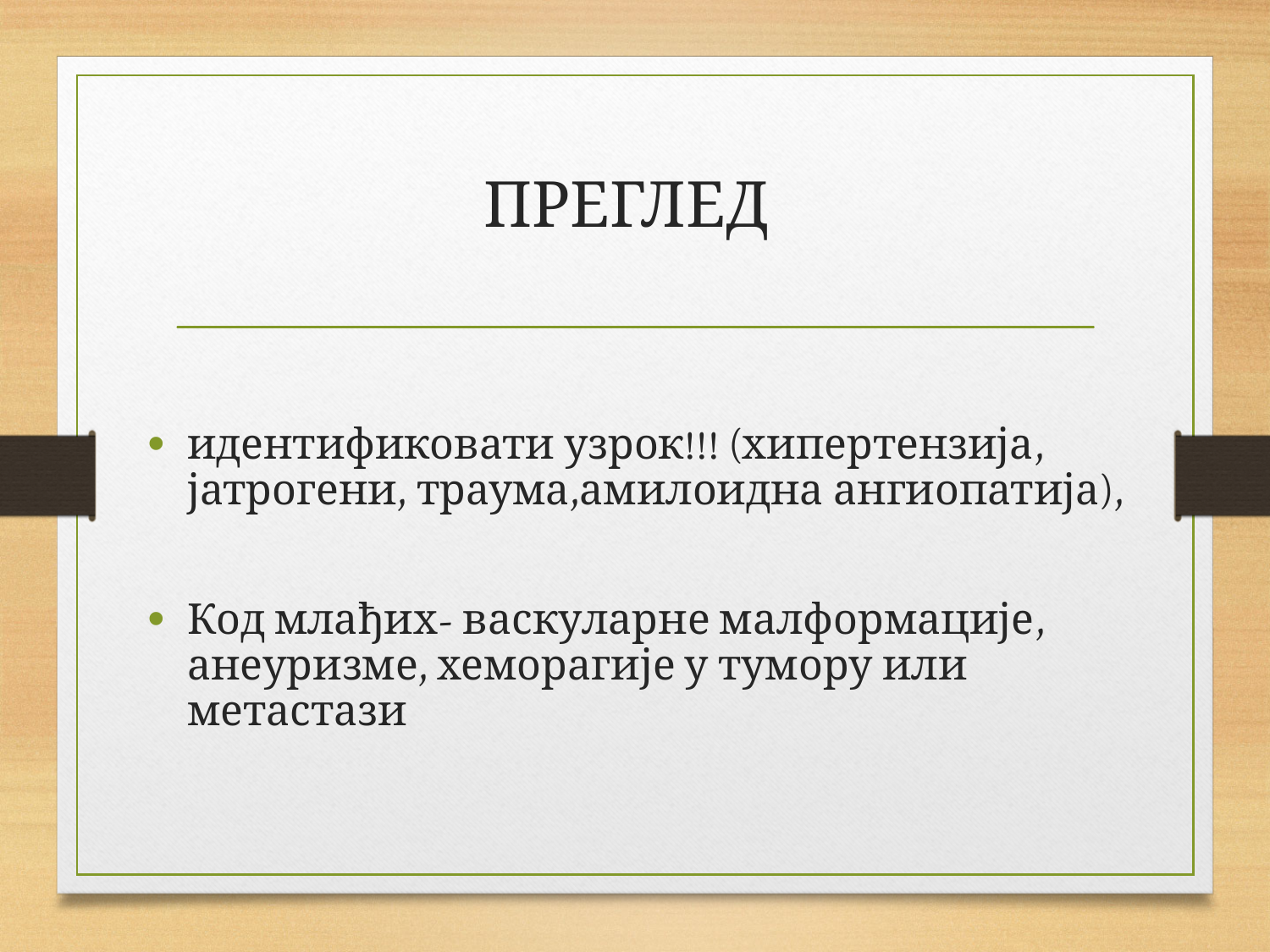

# ПРЕГЛЕД
идентификовати узрок!!! (хипертензија, јатрогени, траума,амилоидна ангиопатија),

Код млађих- васкуларне малформације, анеуризме, хеморагије у тумору или метастази